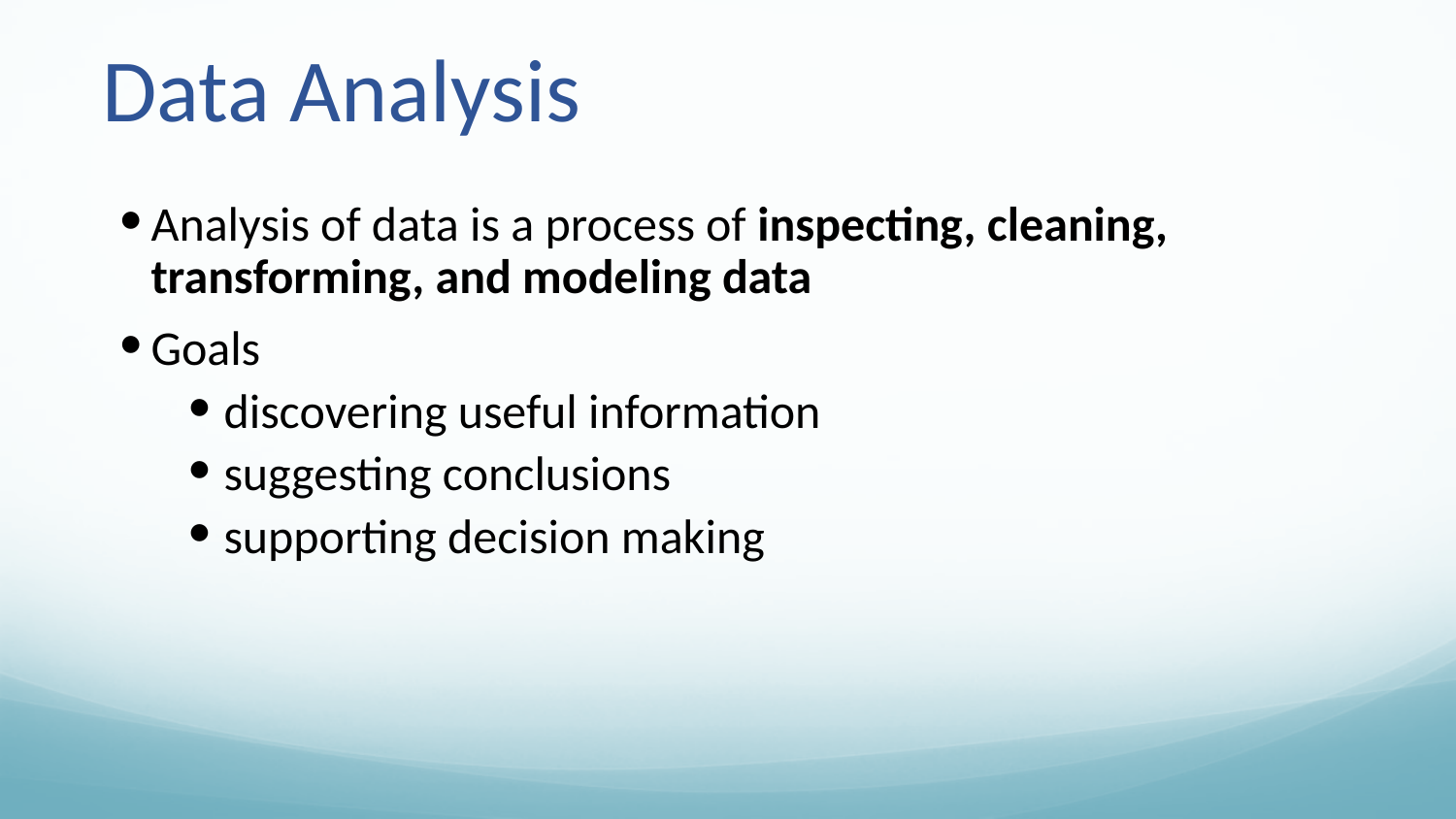

# Data Analysis
Analysis of data is a process of inspecting, cleaning, transforming, and modeling data
Goals
discovering useful information
suggesting conclusions
supporting decision making